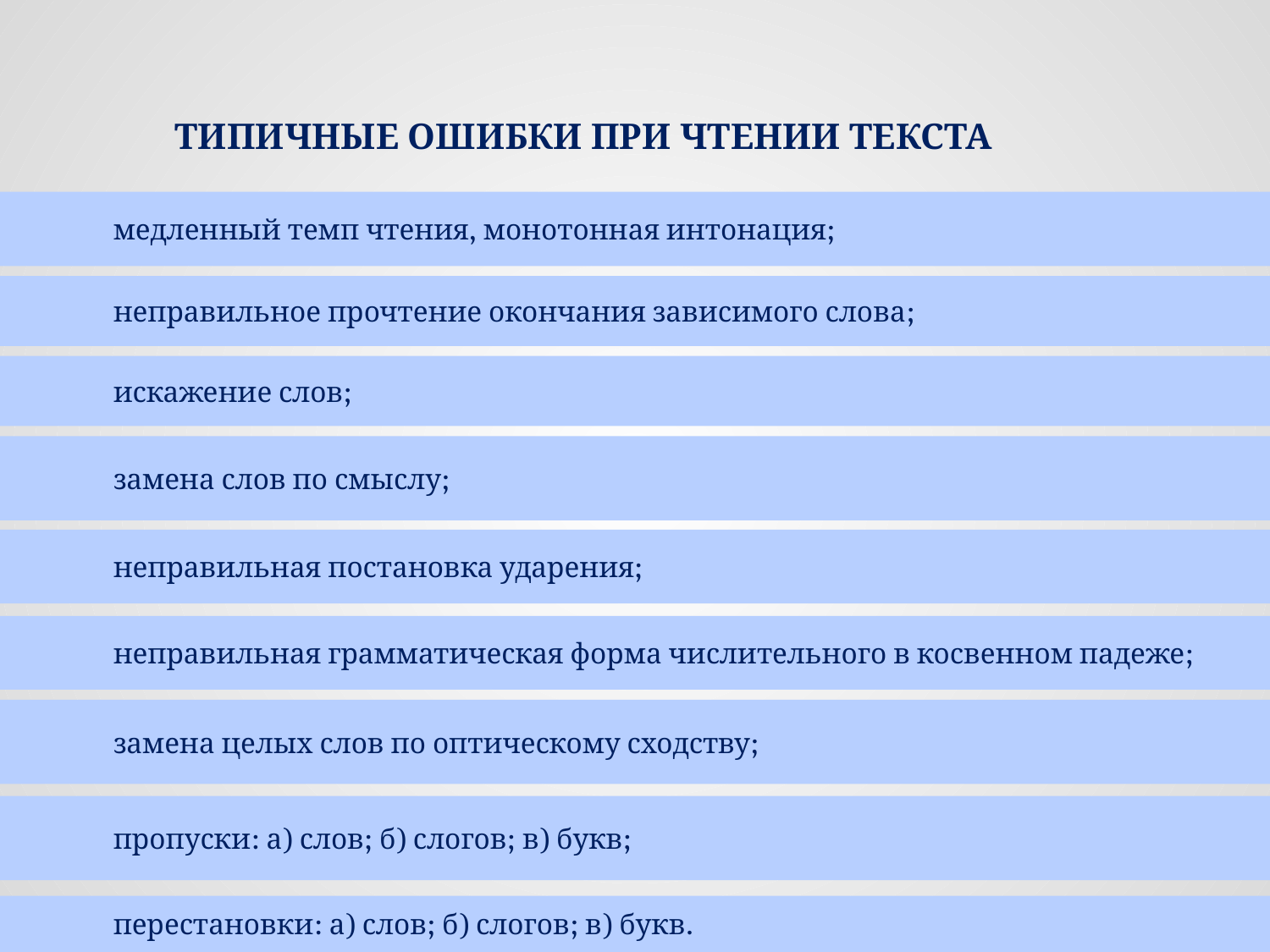

# Типичные ошибки при чтении текста
медленный темп чтения, монотонная интонация;
неправильное прочтение окончания зависимого слова;
искажение слов;
замена слов по смыслу;
неправильная постановка ударения;
неправильная грамматическая форма числительного в косвенном падеже;
замена целых слов по оптическому сходству;
пропуски: а) слов; б) слогов; в) букв;
перестановки: а) слов; б) слогов; в) букв.